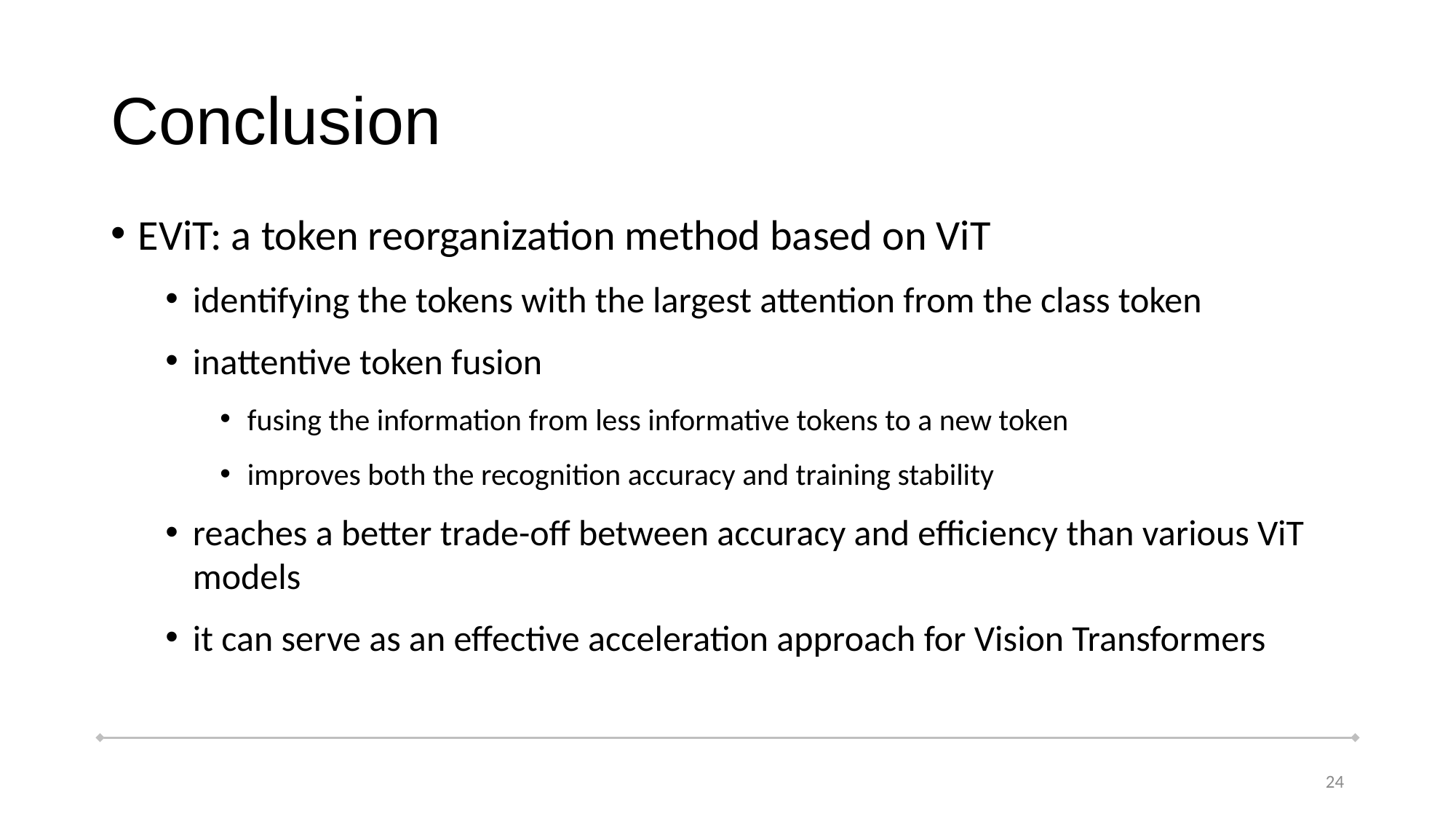

# Conclusion
EViT: a token reorganization method based on ViT
identifying the tokens with the largest attention from the class token
inattentive token fusion
fusing the information from less informative tokens to a new token
improves both the recognition accuracy and training stability
reaches a better trade-off between accuracy and efficiency than various ViT models
it can serve as an effective acceleration approach for Vision Transformers
24